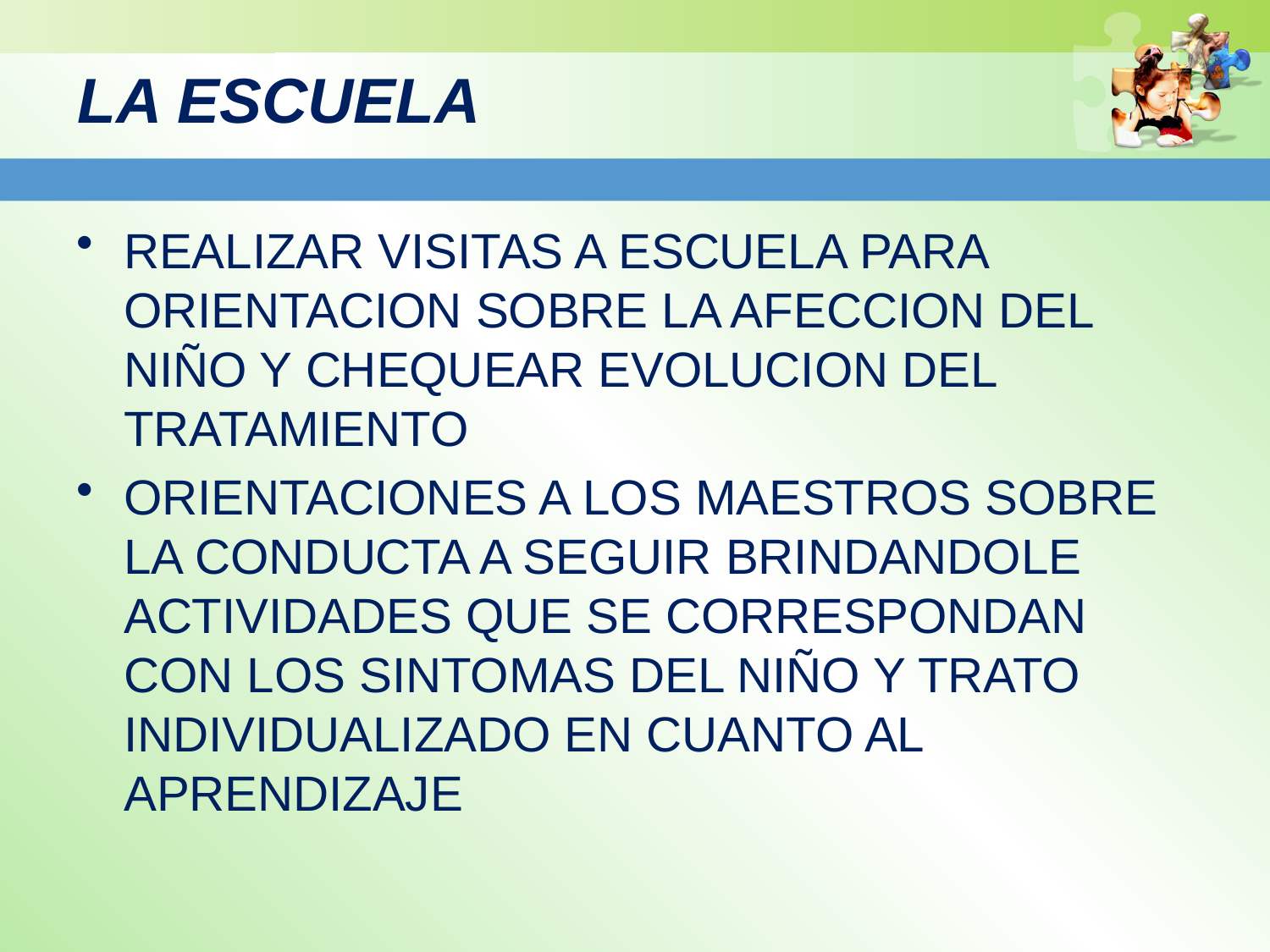

# LA ESCUELA
REALIZAR VISITAS A ESCUELA PARA ORIENTACION SOBRE LA AFECCION DEL NIÑO Y CHEQUEAR EVOLUCION DEL TRATAMIENTO
ORIENTACIONES A LOS MAESTROS SOBRE LA CONDUCTA A SEGUIR BRINDANDOLE ACTIVIDADES QUE SE CORRESPONDAN CON LOS SINTOMAS DEL NIÑO Y TRATO INDIVIDUALIZADO EN CUANTO AL APRENDIZAJE